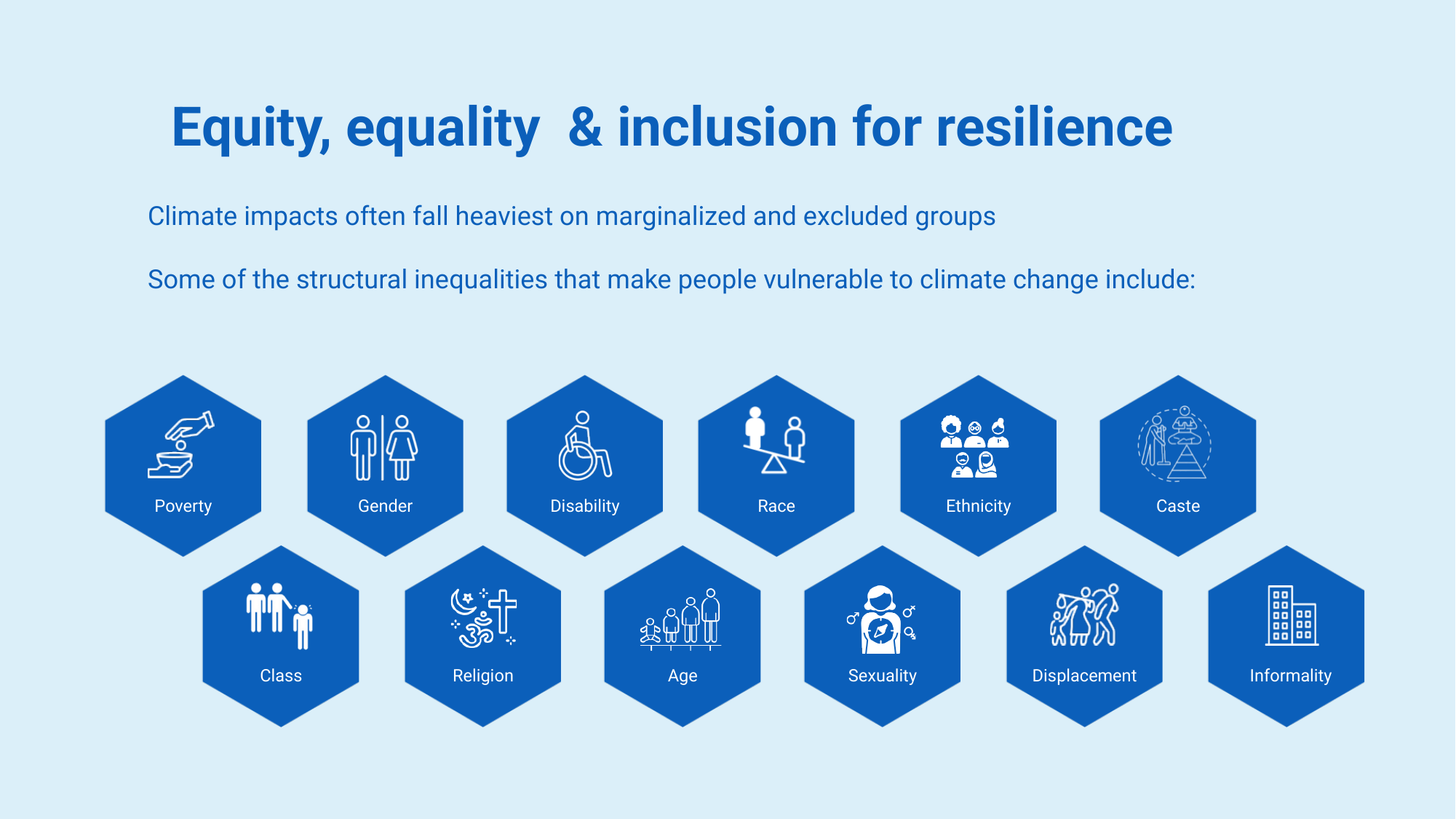

Equity, equality  & inclusion for resilience
Climate impacts often fall heaviest on marginalized and excluded groups

Some of the structural inequalities that make people vulnerable to climate change include:

Poverty
Gender
Disability
Race
Ethnicity
Caste

Class
Religion
Age
Sexuality
Displacement
Informality
91